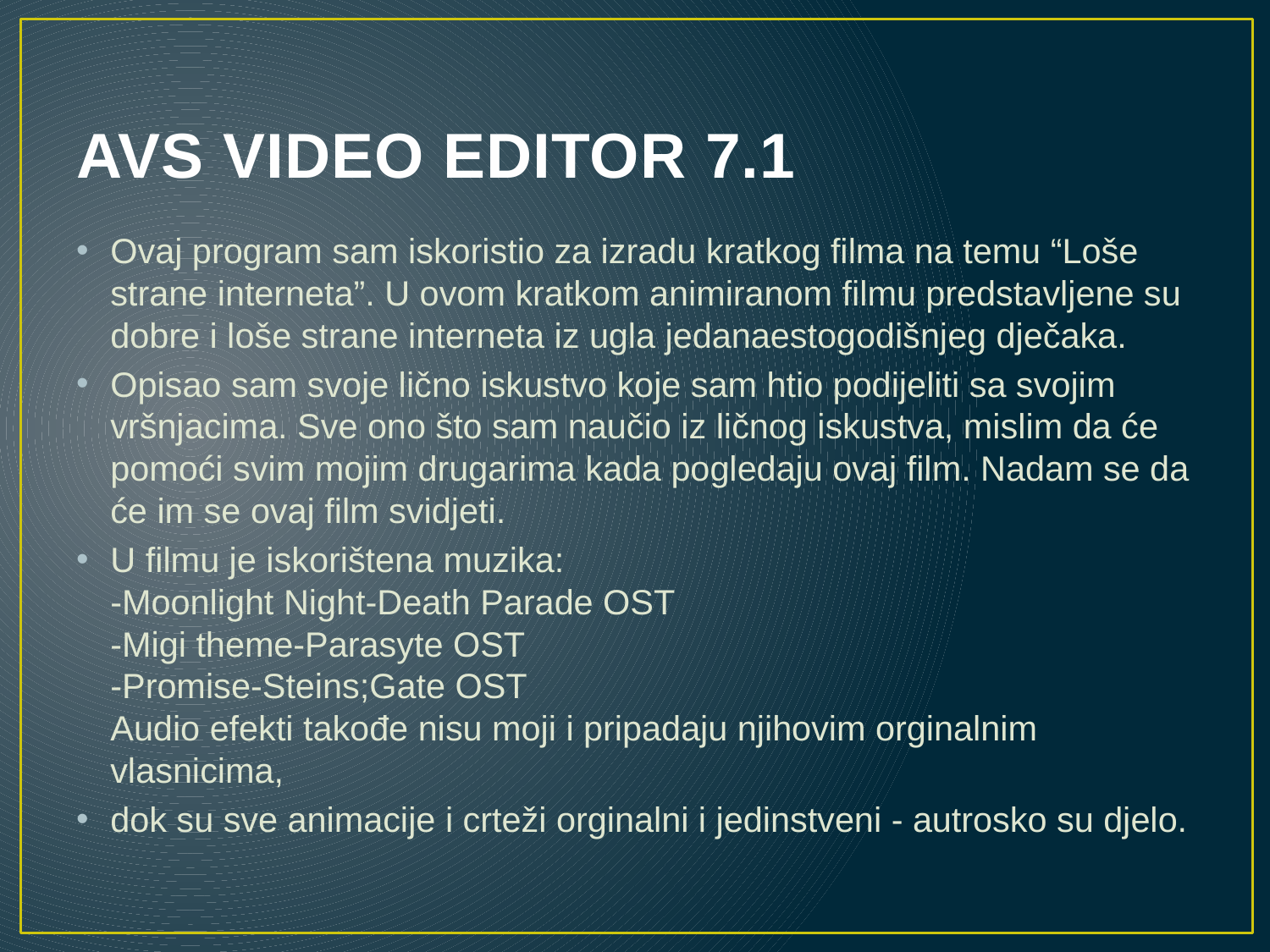

# AVS VIDEO EDITOR 7.1
Ovaj program sam iskoristio za izradu kratkog filma na temu “Loše strane interneta”. U ovom kratkom animiranom filmu predstavljene su dobre i loše strane interneta iz ugla jedanaestogodišnjeg dječaka.
Opisao sam svoje lično iskustvo koje sam htio podijeliti sa svojim vršnjacima. Sve ono što sam naučio iz ličnog iskustva, mislim da će pomoći svim mojim drugarima kada pogledaju ovaj film. Nadam se da će im se ovaj film svidjeti.
U filmu je iskorištena muzika:
-Moonlight Night-Death Parade OST
-Migi theme-Parasyte OST
-Promise-Steins;Gate OST
Audio efekti takođe nisu moji i pripadaju njihovim orginalnim vlasnicima,
dok su sve animacije i crteži orginalni i jedinstveni - autrosko su djelo.